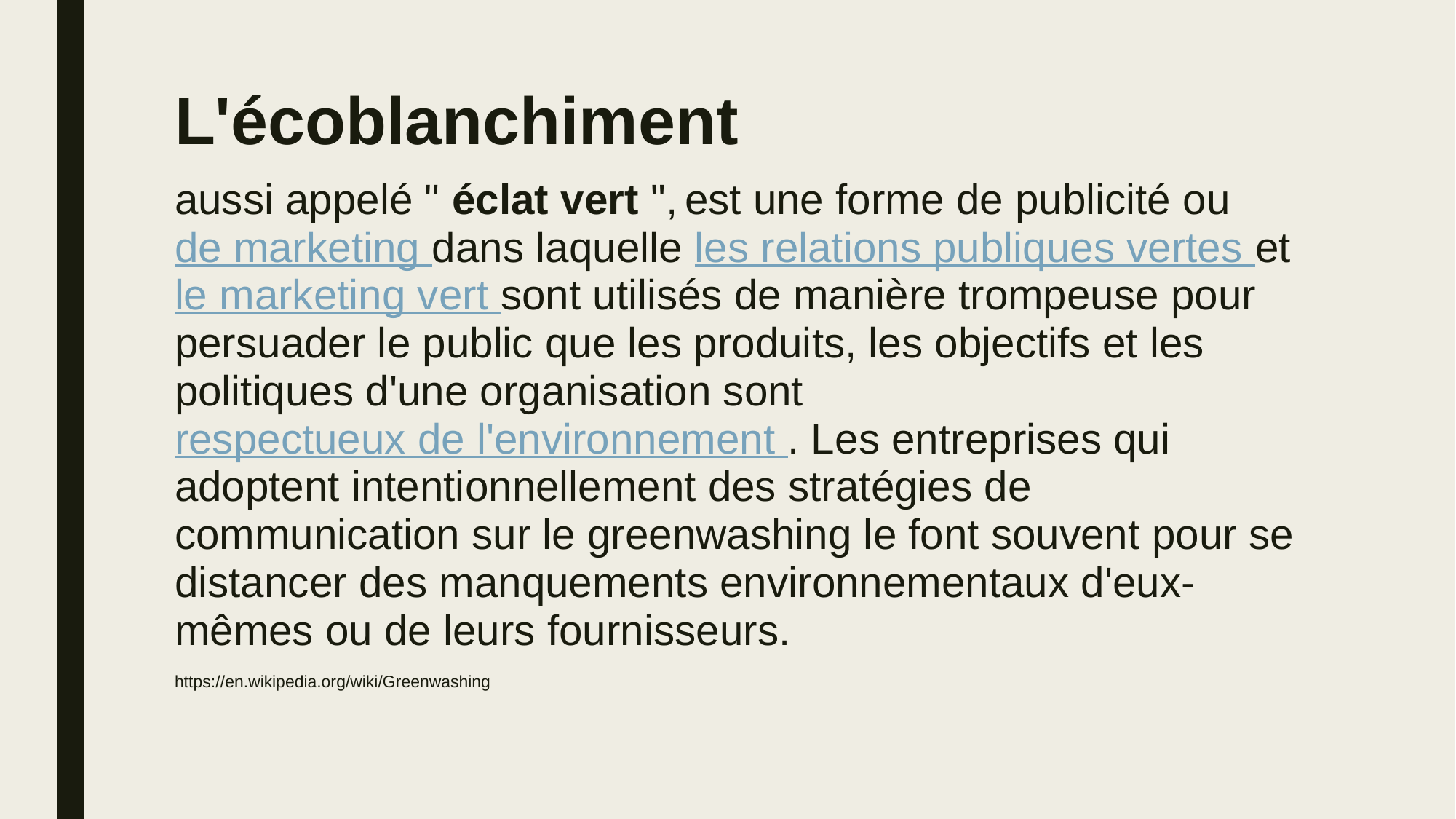

# L'écoblanchiment
aussi appelé " éclat vert ", est une forme de publicité ou de marketing dans laquelle les relations publiques vertes et le marketing vert sont utilisés de manière trompeuse pour persuader le public que les produits, les objectifs et les politiques d'une organisation sont respectueux de l'environnement . Les entreprises qui adoptent intentionnellement des stratégies de communication sur le greenwashing le font souvent pour se distancer des manquements environnementaux d'eux-mêmes ou de leurs fournisseurs.
https://en.wikipedia.org/wiki/Greenwashing